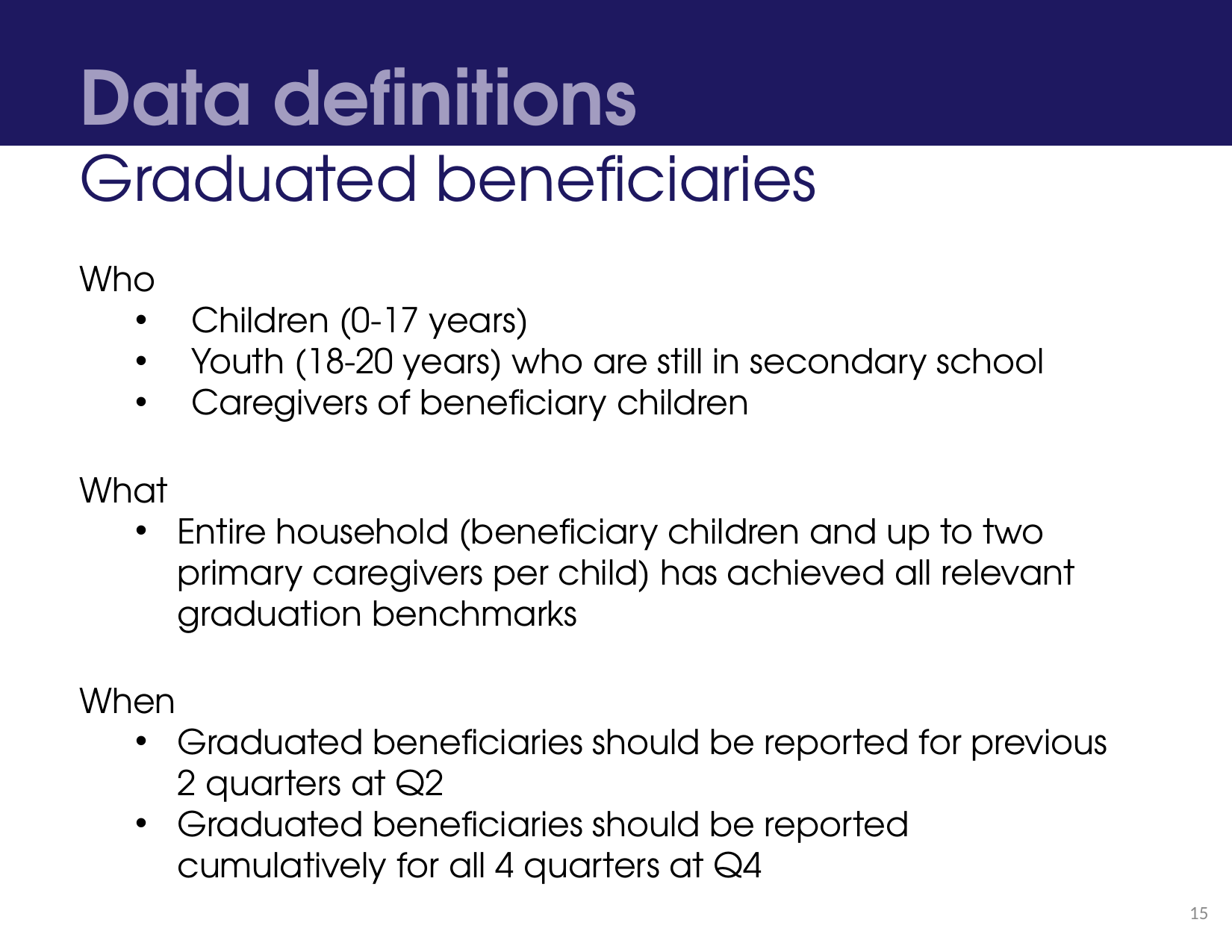

# Data definitions
Graduated beneficiaries
Who
Children (0-17 years)
Youth (18-20 years) who are still in secondary school
Caregivers of beneficiary children
What
Entire household (beneficiary children and up to two primary caregivers per child) has achieved all relevant graduation benchmarks
When
Graduated beneficiaries should be reported for previous 2 quarters at Q2
Graduated beneficiaries should be reported cumulatively for all 4 quarters at Q4

15